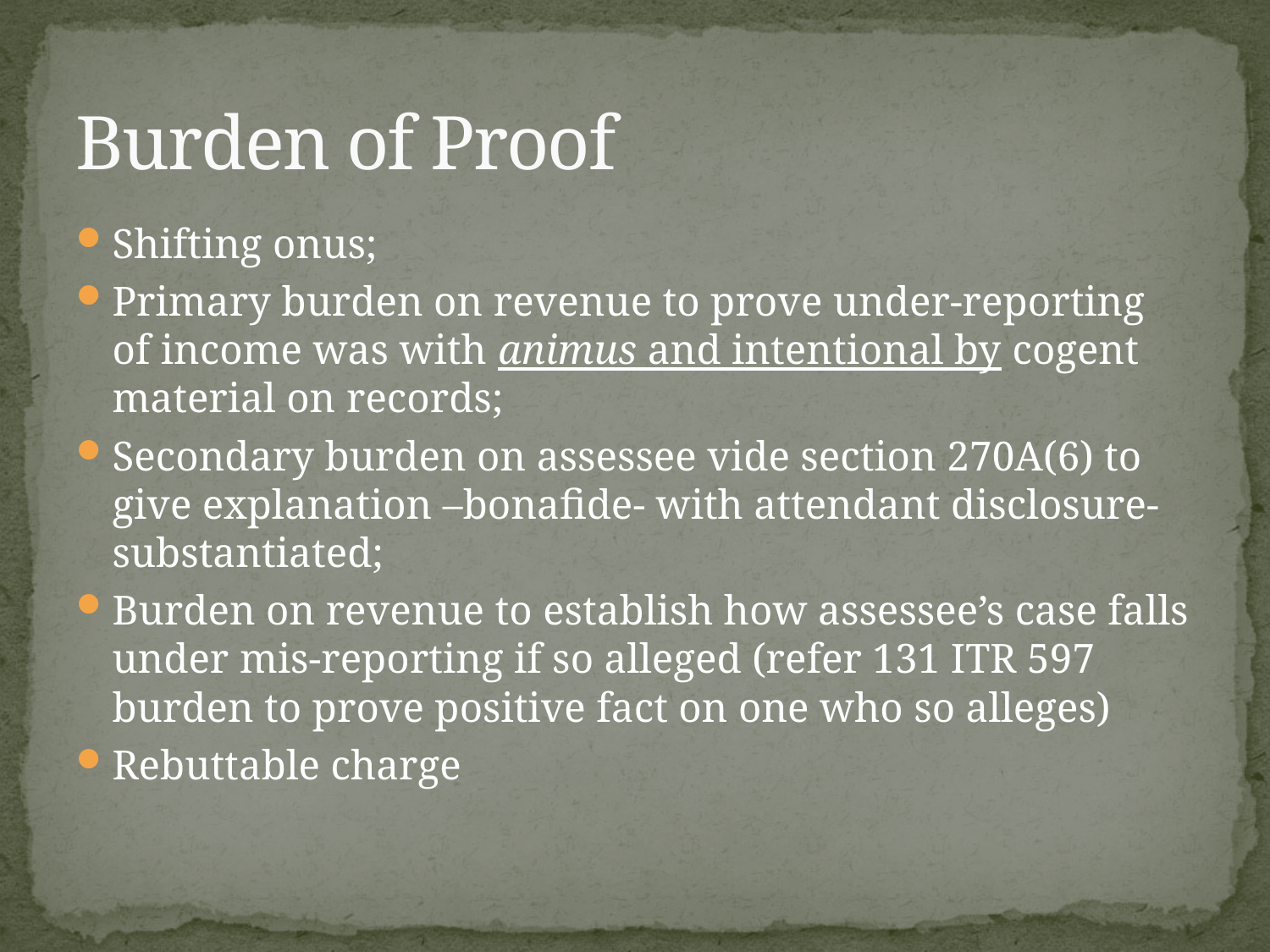

# Burden of Proof
Shifting onus;
Primary burden on revenue to prove under-reporting of income was with animus and intentional by cogent material on records;
Secondary burden on assessee vide section 270A(6) to give explanation –bonafide- with attendant disclosure- substantiated;
Burden on revenue to establish how assessee’s case falls under mis-reporting if so alleged (refer 131 ITR 597 burden to prove positive fact on one who so alleges)
Rebuttable charge